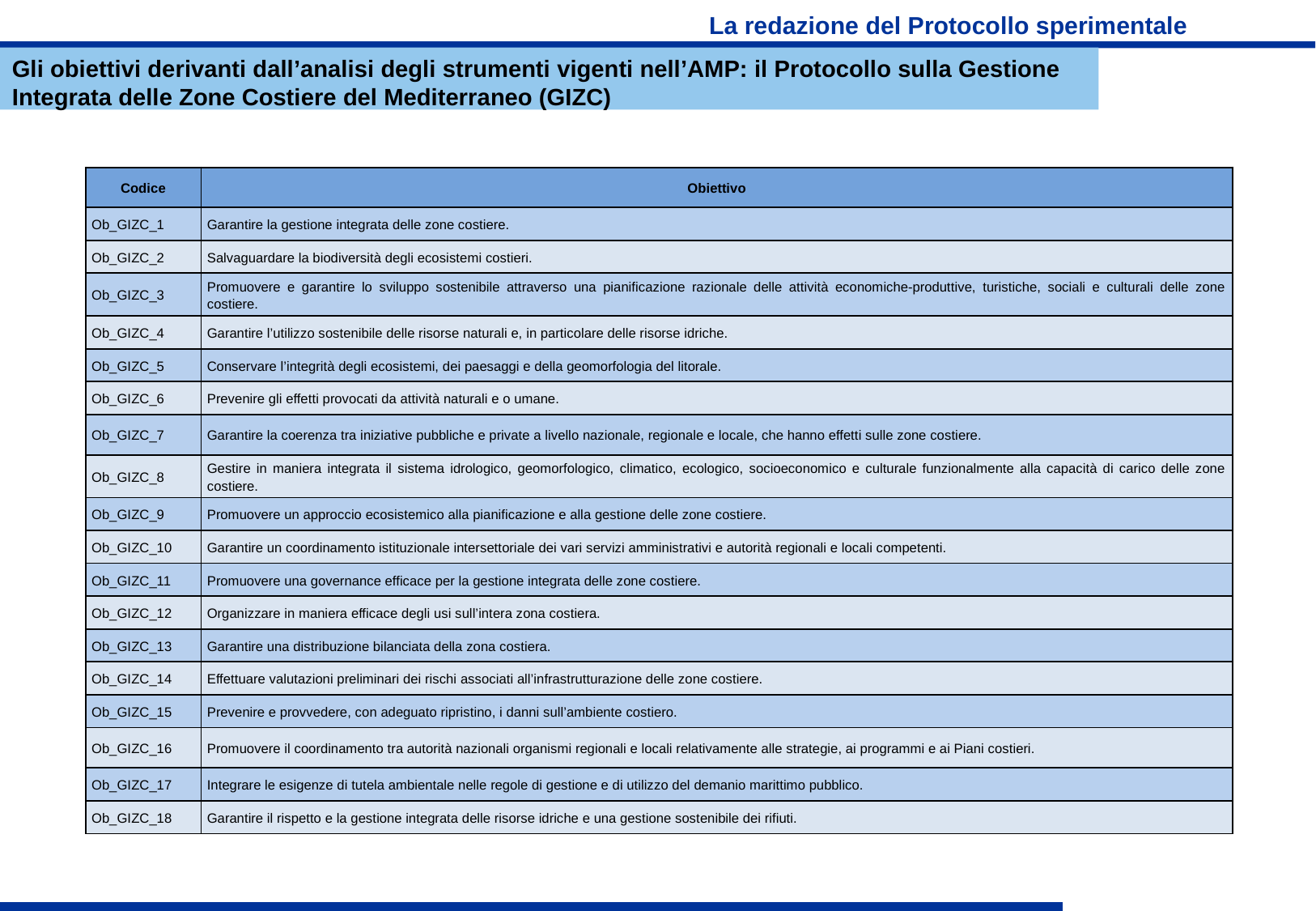

# La redazione del Protocollo sperimentale
Gli obiettivi derivanti dall’analisi degli strumenti vigenti nell’AMP: il Protocollo sulla Gestione Integrata delle Zone Costiere del Mediterraneo (GIZC)
| Codice | Obiettivo |
| --- | --- |
| Ob\_GIZC\_1 | Garantire la gestione integrata delle zone costiere. |
| Ob\_GIZC\_2 | Salvaguardare la biodiversità degli ecosistemi costieri. |
| Ob\_GIZC\_3 | Promuovere e garantire lo sviluppo sostenibile attraverso una pianificazione razionale delle attività economiche-produttive, turistiche, sociali e culturali delle zone costiere. |
| Ob\_GIZC\_4 | Garantire l’utilizzo sostenibile delle risorse naturali e, in particolare delle risorse idriche. |
| Ob\_GIZC\_5 | Conservare l’integrità degli ecosistemi, dei paesaggi e della geomorfologia del litorale. |
| Ob\_GIZC\_6 | Prevenire gli effetti provocati da attività naturali e o umane. |
| Ob\_GIZC\_7 | Garantire la coerenza tra iniziative pubbliche e private a livello nazionale, regionale e locale, che hanno effetti sulle zone costiere. |
| Ob\_GIZC\_8 | Gestire in maniera integrata il sistema idrologico, geomorfologico, climatico, ecologico, socioeconomico e culturale funzionalmente alla capacità di carico delle zone costiere. |
| Ob\_GIZC\_9 | Promuovere un approccio ecosistemico alla pianificazione e alla gestione delle zone costiere. |
| Ob\_GIZC\_10 | Garantire un coordinamento istituzionale intersettoriale dei vari servizi amministrativi e autorità regionali e locali competenti. |
| Ob\_GIZC\_11 | Promuovere una governance efficace per la gestione integrata delle zone costiere. |
| Ob\_GIZC\_12 | Organizzare in maniera efficace degli usi sull’intera zona costiera. |
| Ob\_GIZC\_13 | Garantire una distribuzione bilanciata della zona costiera. |
| Ob\_GIZC\_14 | Effettuare valutazioni preliminari dei rischi associati all’infrastrutturazione delle zone costiere. |
| Ob\_GIZC\_15 | Prevenire e provvedere, con adeguato ripristino, i danni sull’ambiente costiero. |
| Ob\_GIZC\_16 | Promuovere il coordinamento tra autorità nazionali organismi regionali e locali relativamente alle strategie, ai programmi e ai Piani costieri. |
| Ob\_GIZC\_17 | Integrare le esigenze di tutela ambientale nelle regole di gestione e di utilizzo del demanio marittimo pubblico. |
| Ob\_GIZC\_18 | Garantire il rispetto e la gestione integrata delle risorse idriche e una gestione sostenibile dei rifiuti. |